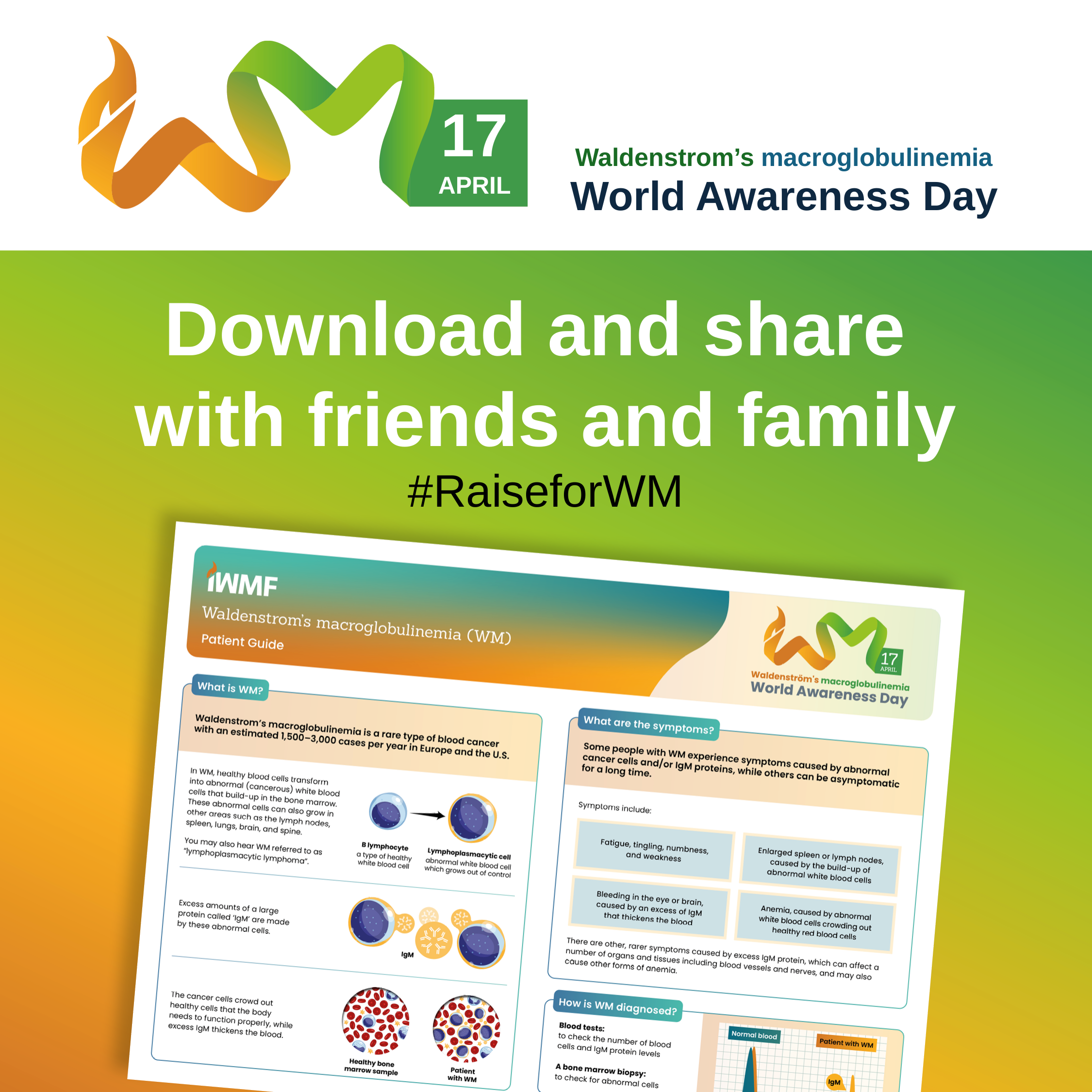

17
APRIL
Waldenstrom’s macroglobulinemia
World Awareness Day
Download and share
with friends and family
#RaiseforWM